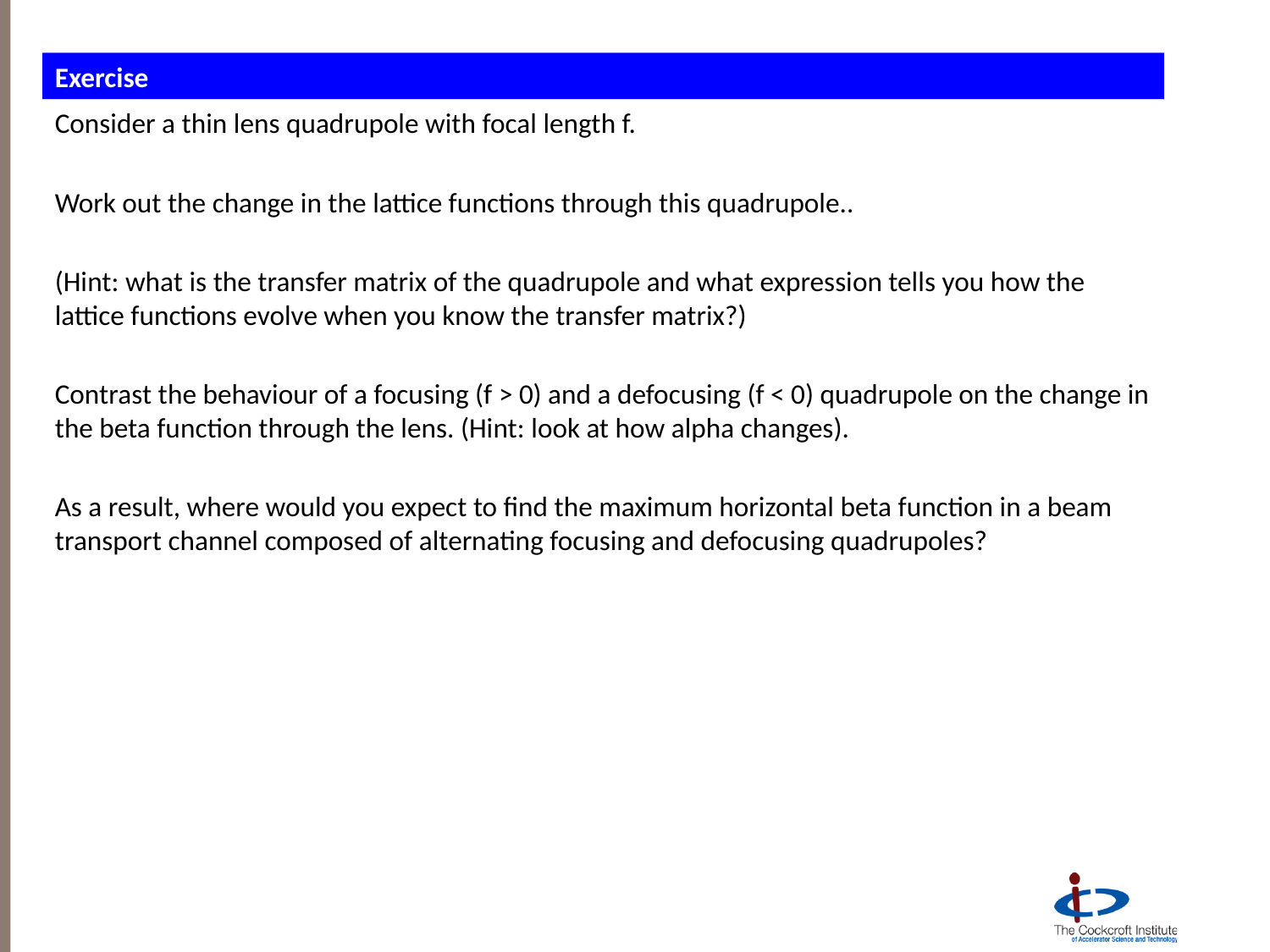

Exercise
Consider a thin lens quadrupole with focal length f.

Work out the change in the lattice functions through this quadrupole..

(Hint: what is the transfer matrix of the quadrupole and what expression tells you how the lattice functions evolve when you know the transfer matrix?)

Contrast the behaviour of a focusing (f > 0) and a defocusing (f < 0) quadrupole on the change in the beta function through the lens. (Hint: look at how alpha changes).

As a result, where would you expect to find the maximum horizontal beta function in a beam transport channel composed of alternating focusing and defocusing quadrupoles?